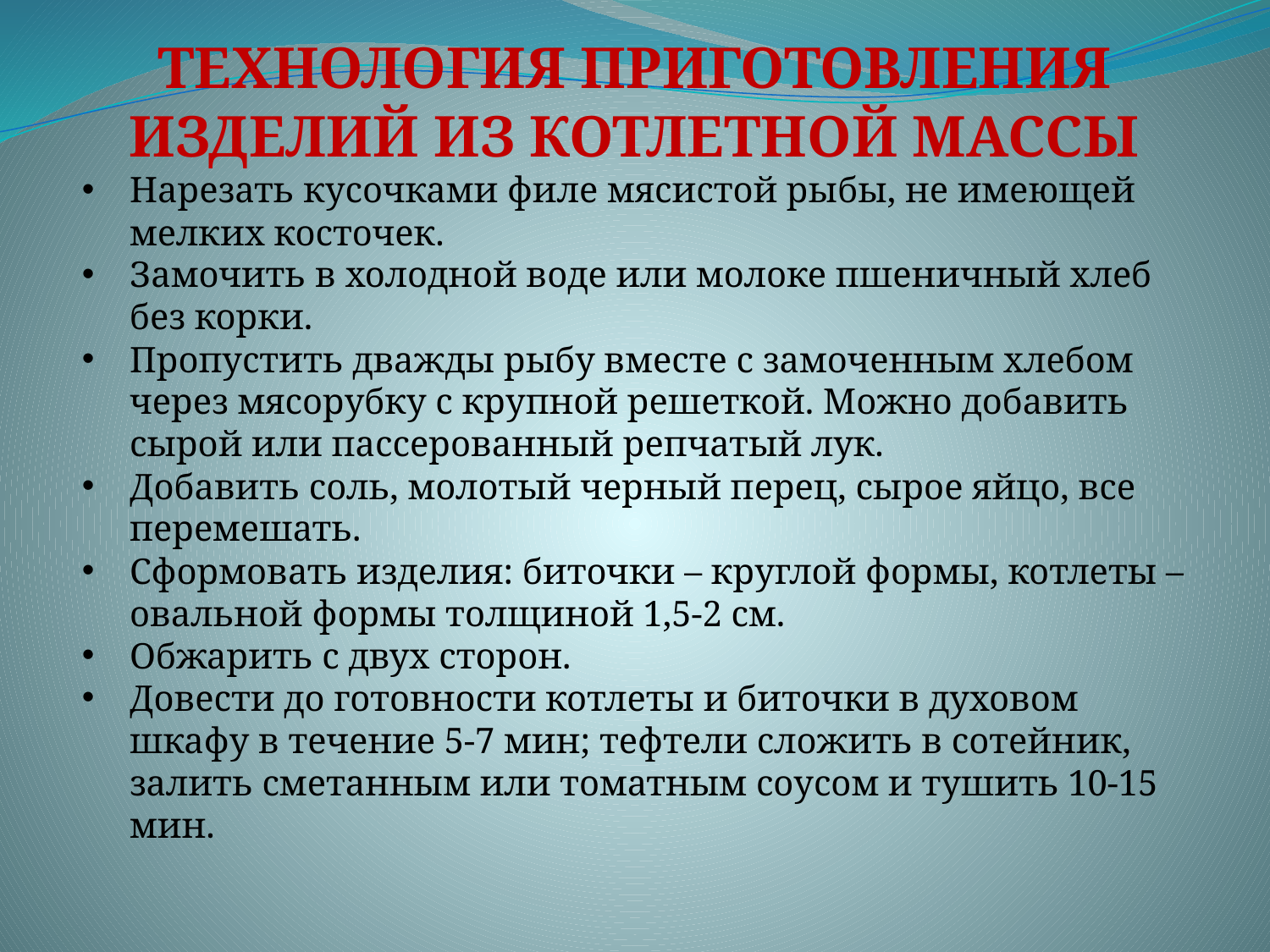

ТЕХНОЛОГИЯ ПРИГОТОВЛЕНИЯ ИЗДЕЛИЙ ИЗ КОТЛЕТНОЙ МАССЫ
Нарезать кусочками филе мясистой рыбы, не имеющей мелких косточек.
Замочить в холодной воде или молоке пшеничный хлеб без корки.
Пропустить дважды рыбу вместе с замоченным хлебом через мясорубку с крупной решеткой. Можно добавить сырой или пассерованный репчатый лук.
Добавить соль, молотый черный перец, сырое яйцо, все перемешать.
Сформовать изделия: биточки – круглой формы, котлеты – овальной формы толщиной 1,5-2 см.
Обжарить с двух сторон.
Довести до готовности котлеты и биточки в духовом шкафу в течение 5-7 мин; тефтели сложить в сотейник, залить сметанным или томатным соусом и тушить 10-15 мин.